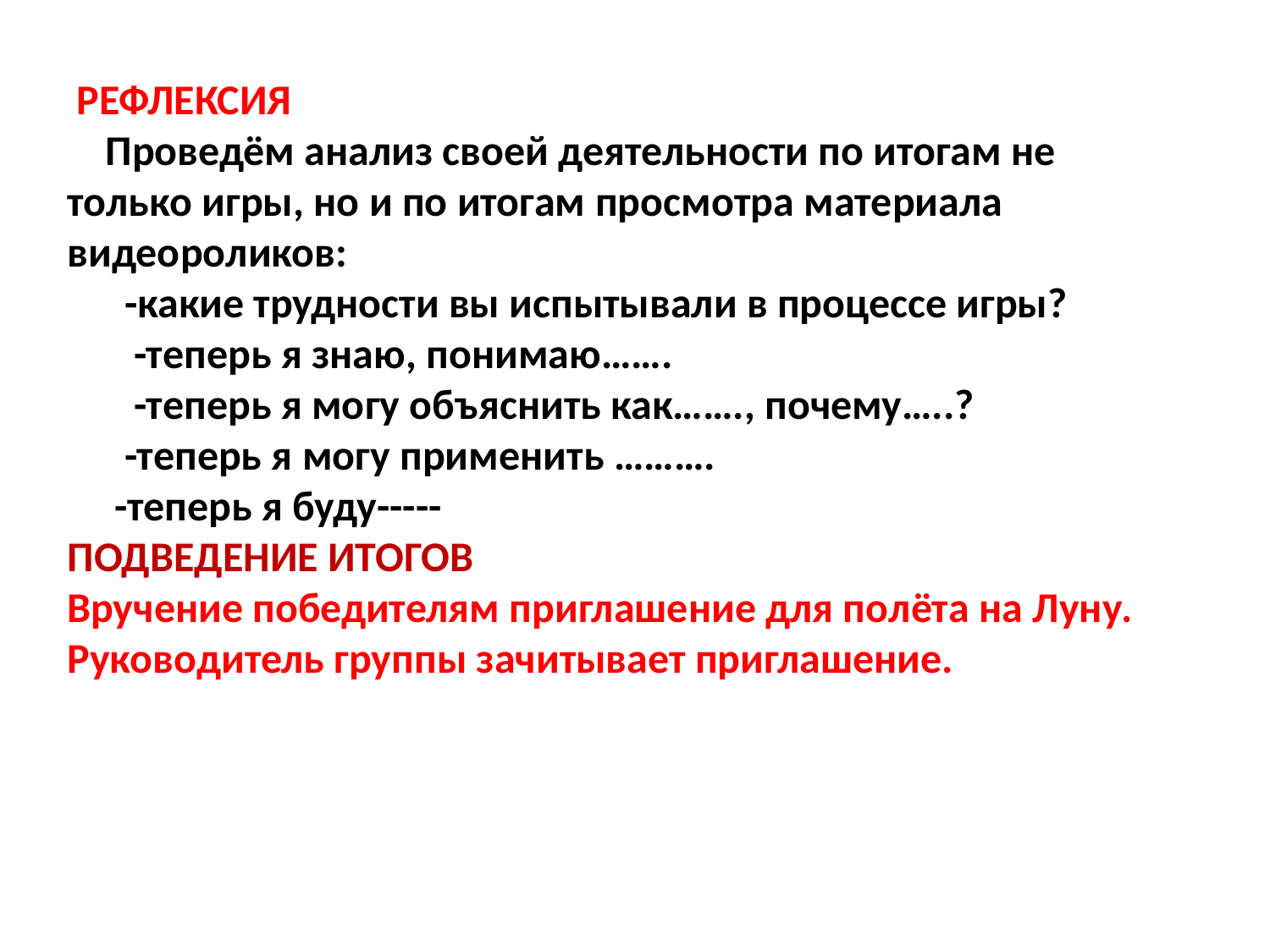

РЕФЛЕКСИЯ
    Проведём анализ своей деятельности по итогам не только игры, но и по итогам просмотра материала видеороликов:
      -какие трудности вы испытывали в процессе игры?
       -теперь я знаю, понимаю…….
       -теперь я могу объяснить как……., почему…..?
      -теперь я могу применить ……….
     -теперь я буду-----
ПОДВЕДЕНИЕ ИТОГОВ
Вручение победителям приглашение для полёта на Луну.
Руководитель группы зачитывает приглашение.